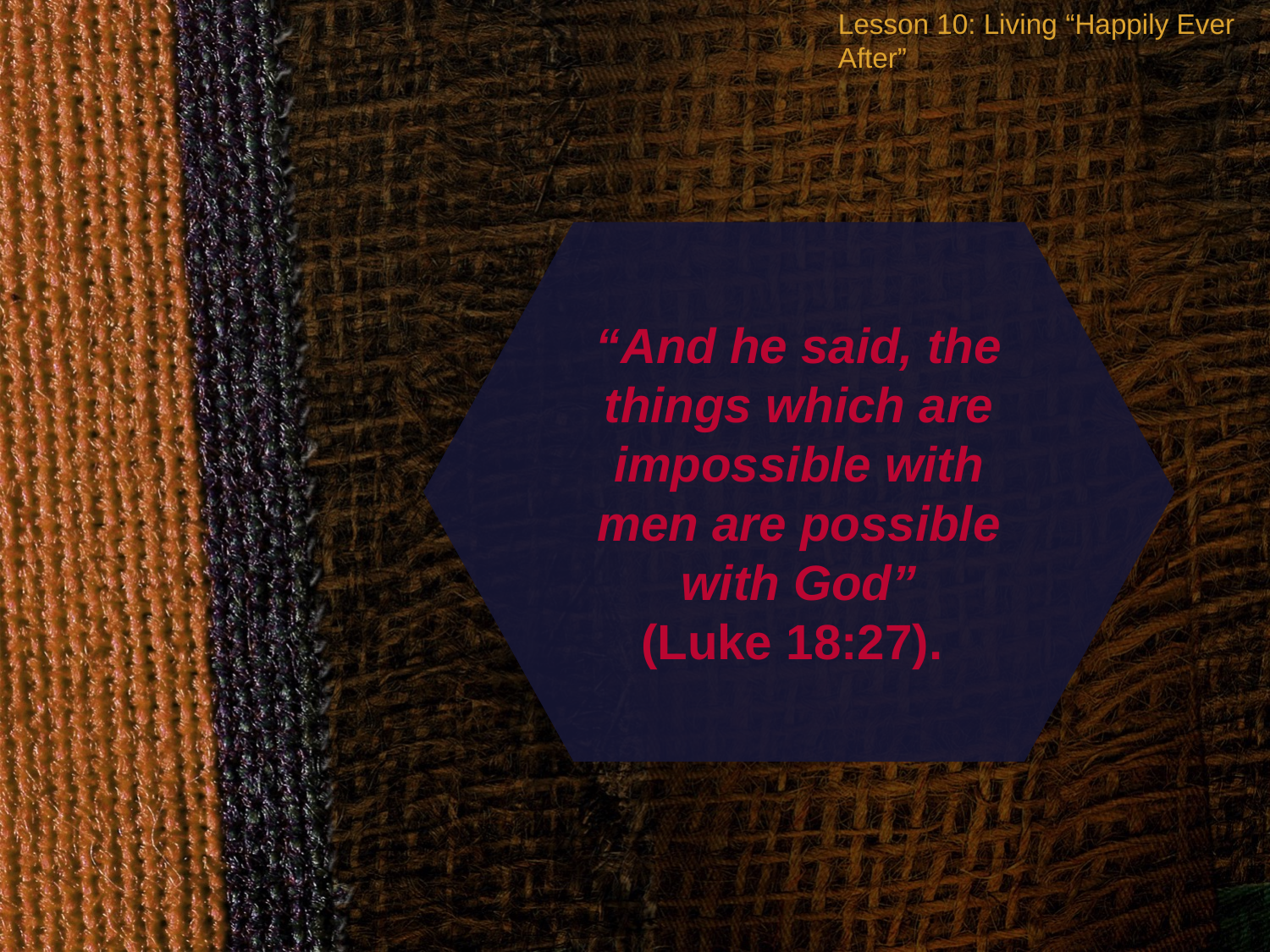

Lesson 10: Living “Happily Ever After”
“And he said, the things which are impossible with men are possible with God”
(Luke 18:27).